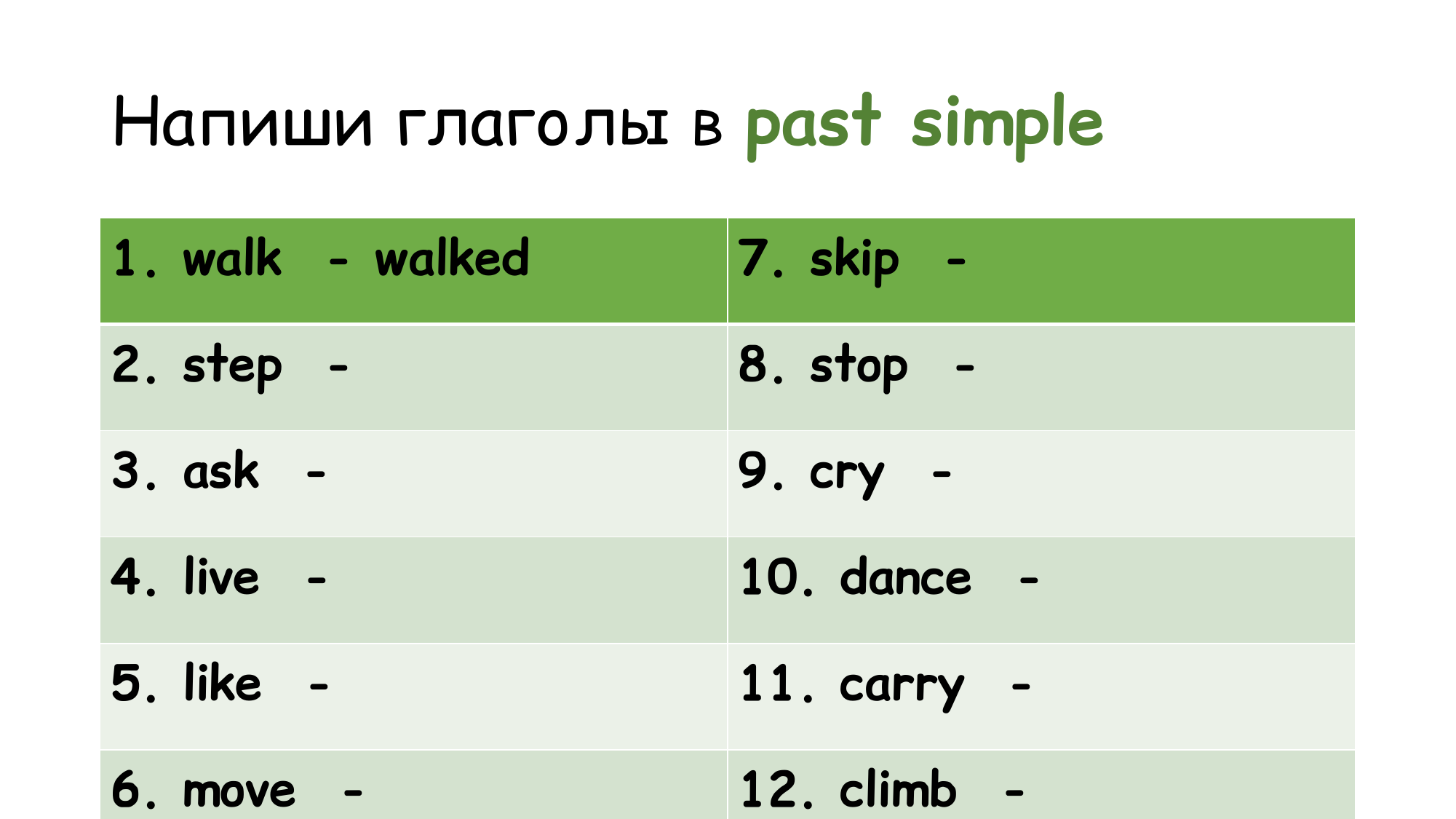

# Напиши глаголы в past simple
| 1. walk - walked | 7. skip - |
| --- | --- |
| 2. step - | 8. stop - |
| 3. ask - | 9. cry - |
| 4. live - | 10. dance - |
| 5. like - | 11. carry - |
| 6. move - | 12. climb - |